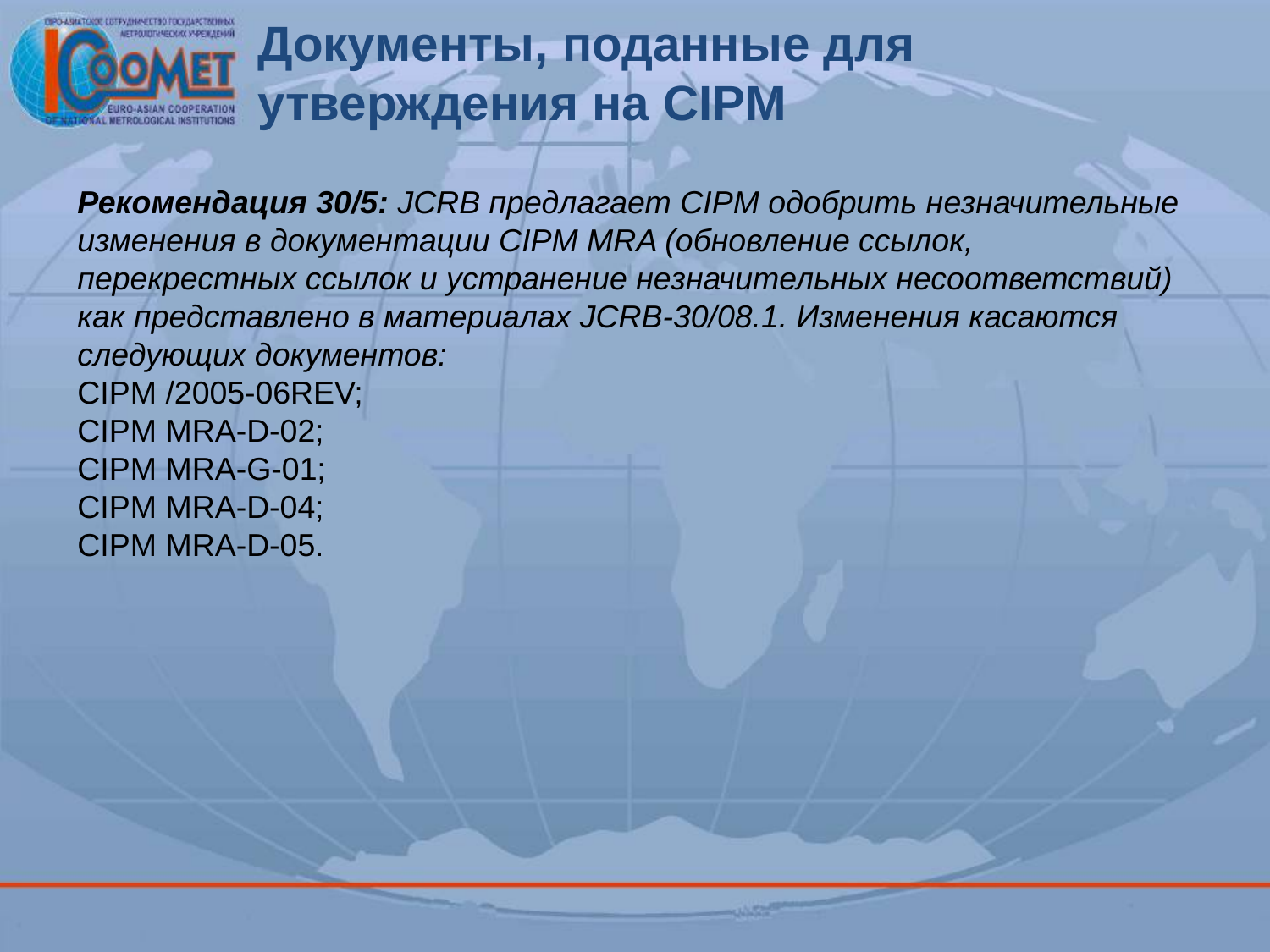

Документы, поданные для утверждения на CIPM
Рекомендация 30/5: JCRB предлагает CIPM одобрить незначительные изменения в документации CIPM MRA (обновление ссылок, перекрестных ссылок и устранение незначительных несоответствий) как представлено в материалах JCRB-30/08.1. Изменения касаются следующих документов:
CIPM /2005-06REV;
CIPM MRA-D-02;
CIPM MRA-G-01;
CIPM MRA-D-04;
CIPM MRA-D-05.